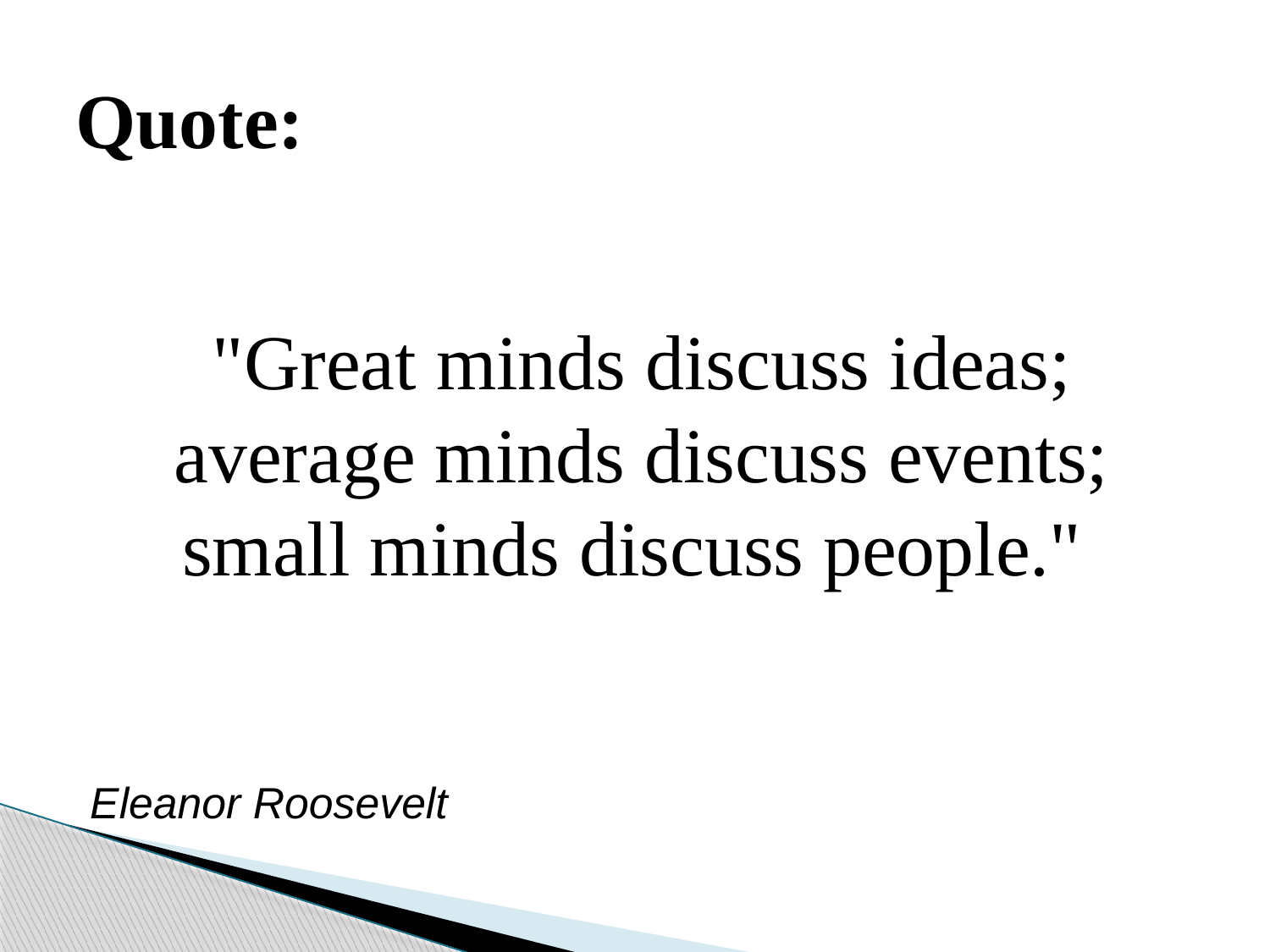

# Quote:

"Great minds discuss ideas; average minds discuss events; small minds discuss people."

Eleanor Roosevelt